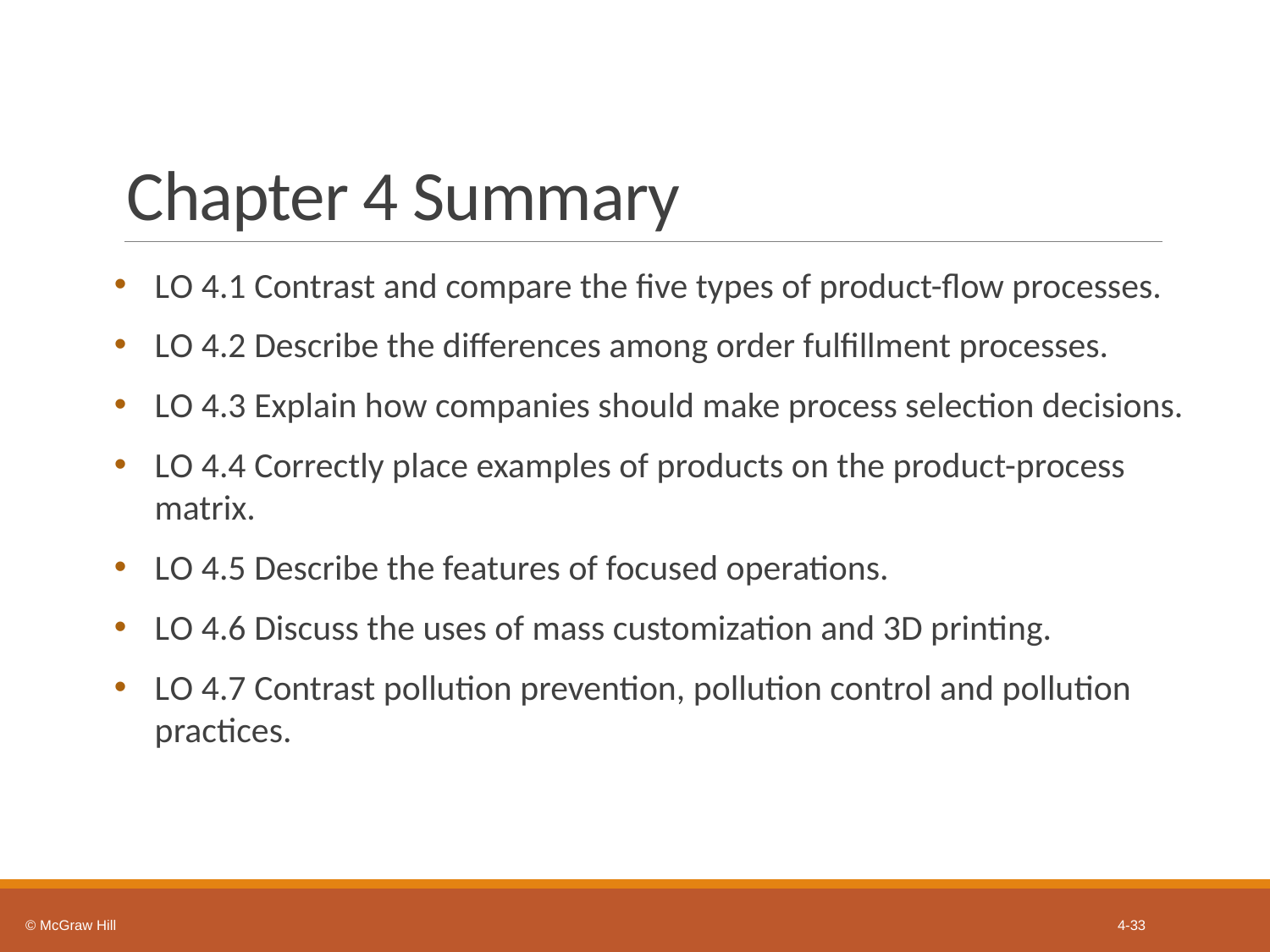

# Chapter 4 Summary
L O 4.1 Contrast and compare the five types of product-flow processes.
L O 4.2 Describe the differences among order fulfillment processes.
L O 4.3 Explain how companies should make process selection decisions.
L O 4.4 Correctly place examples of products on the product-process matrix.
L O 4.5 Describe the features of focused operations.
L O 4.6 Discuss the uses of mass customization and 3D printing.
L O 4.7 Contrast pollution prevention, pollution control and pollution practices.